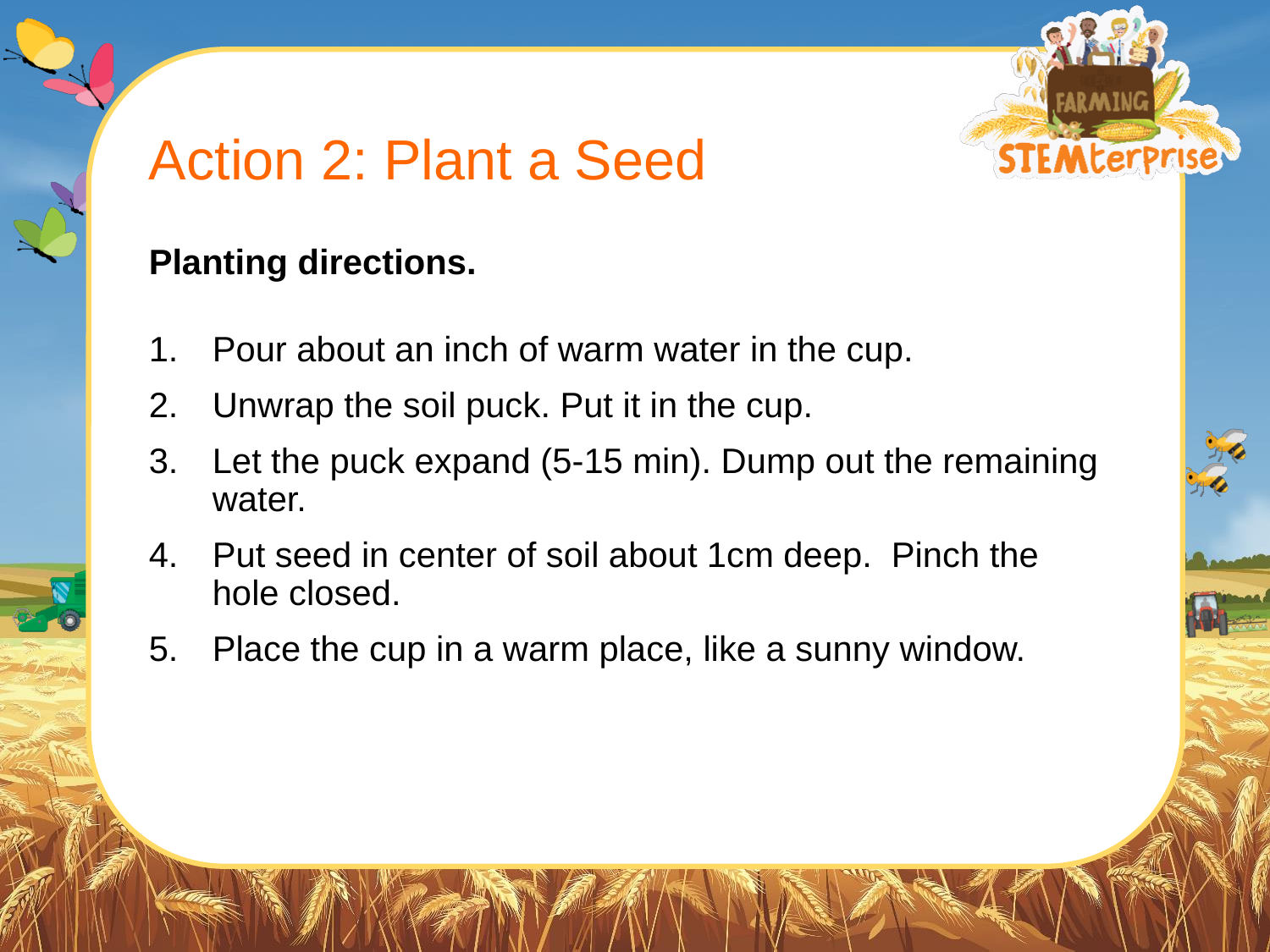

# Action 2: Plant a Seed
Planting directions.

Pour about an inch of warm water in the cup.
Unwrap the soil puck. Put it in the cup.
Let the puck expand (5-15 min). Dump out the remaining water.
Put seed in center of soil about 1cm deep.  Pinch the hole closed.
Place the cup in a warm place, like a sunny window.